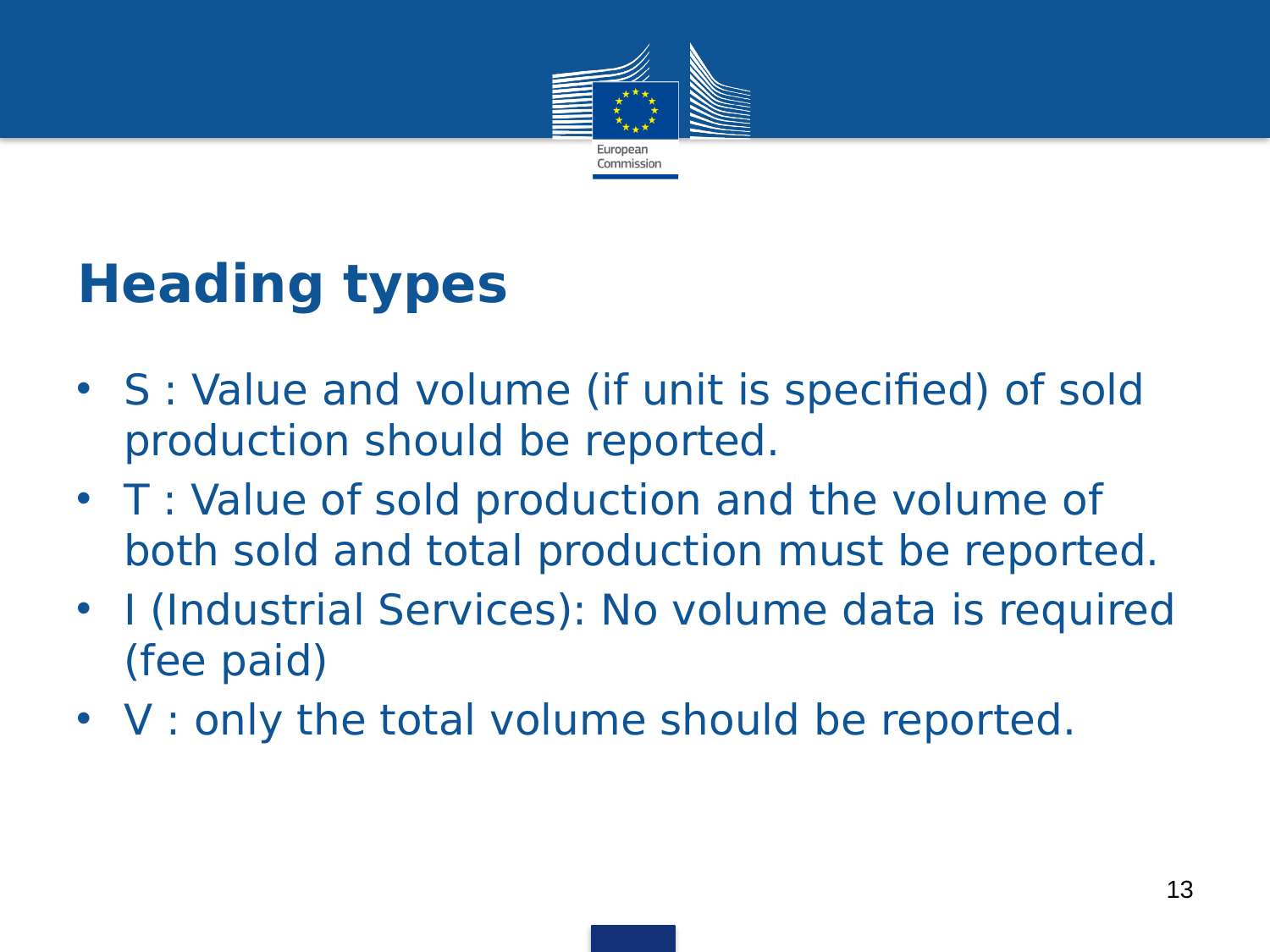

# Heading types
S : Value and volume (if unit is specified) of sold production should be reported.
T : Value of sold production and the volume of both sold and total production must be reported.
I (Industrial Services): No volume data is required (fee paid)
V : only the total volume should be reported.

13